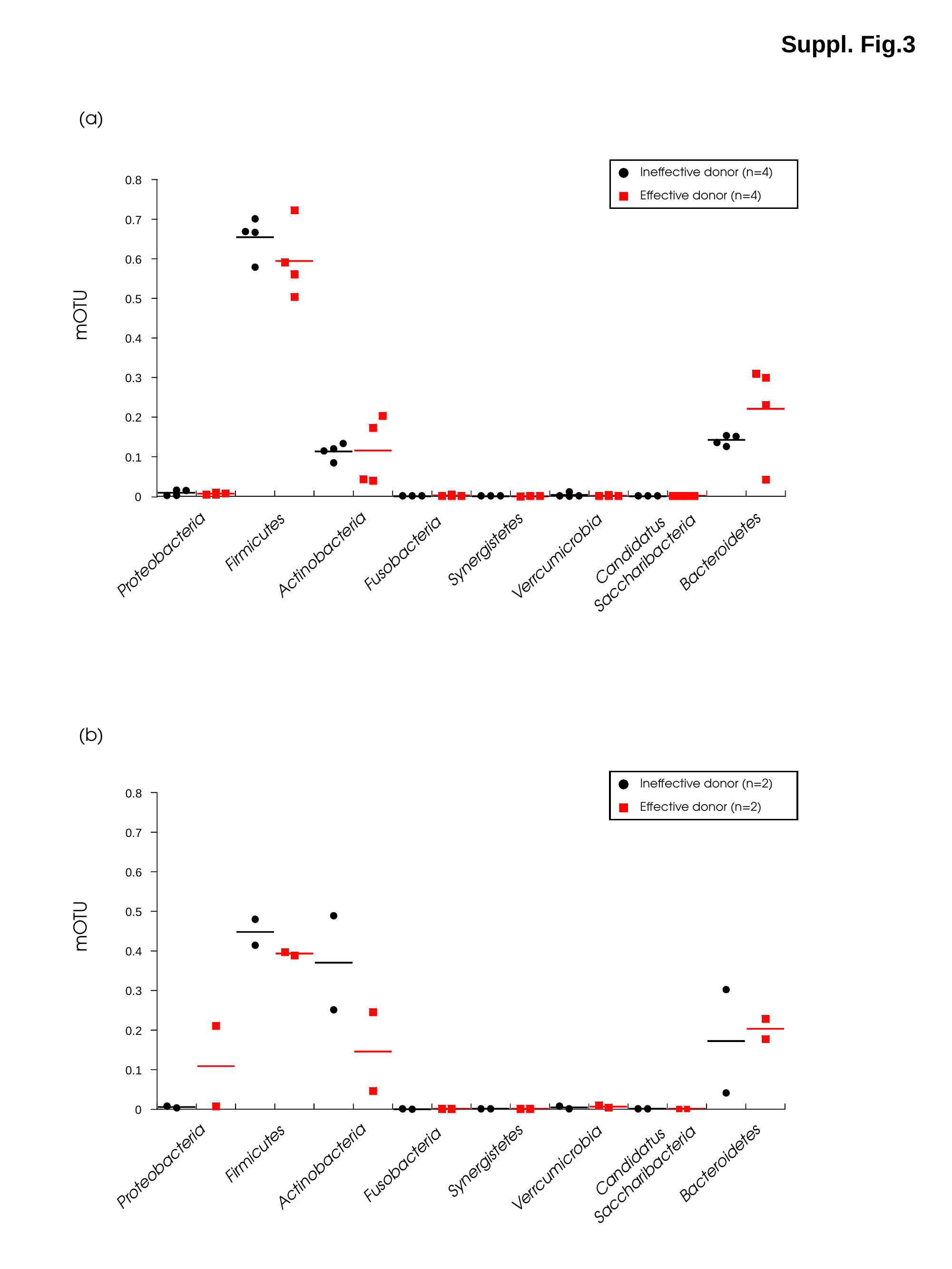

Suppl. Fig.3
(a)

Ineffective donor (n=4)

Effective donor (n=4)

0.8

0.7

0.6

0.5

0.4

0.3

0.2

0.1

0

mOTU
Firmicutes
Candidatus
Saccharibacteria
Synergistetes
Bacteroidetes
Fusobacteria
Actinobacteria
Proteobacteria
Verrcumicrobia
(b)

Ineffective donor (n=2)

Effective donor (n=2)

0.8

0.7

0.6

0.5

0.4

0.3

0.2

0.1

0

mOTU
Firmicutes
Candidatus
Saccharibacteria
Synergistetes
Bacteroidetes
Fusobacteria
Actinobacteria
Proteobacteria
Verrcumicrobia